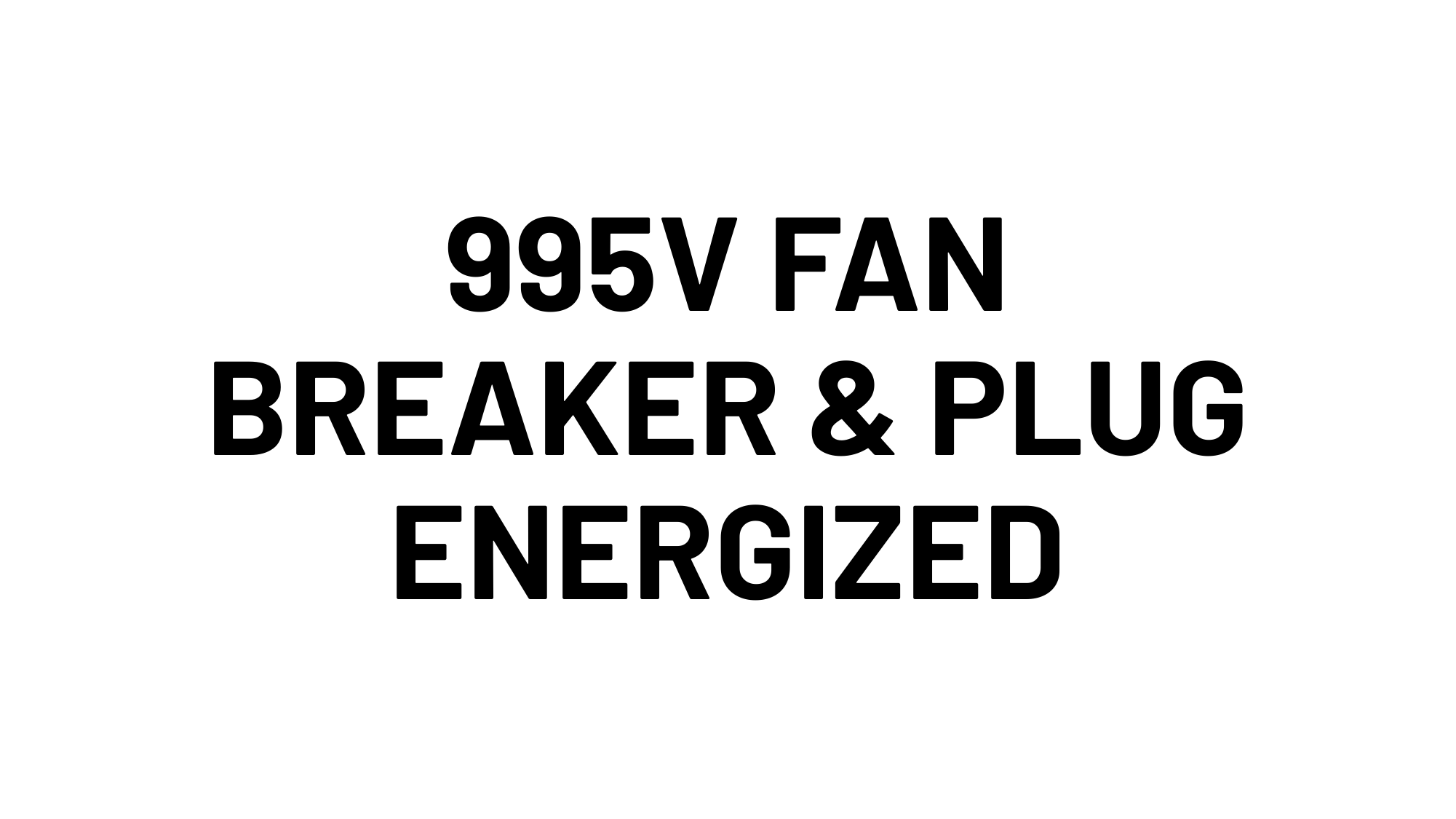

# 995V FAN BREAKER & PLUG ENERGIZED